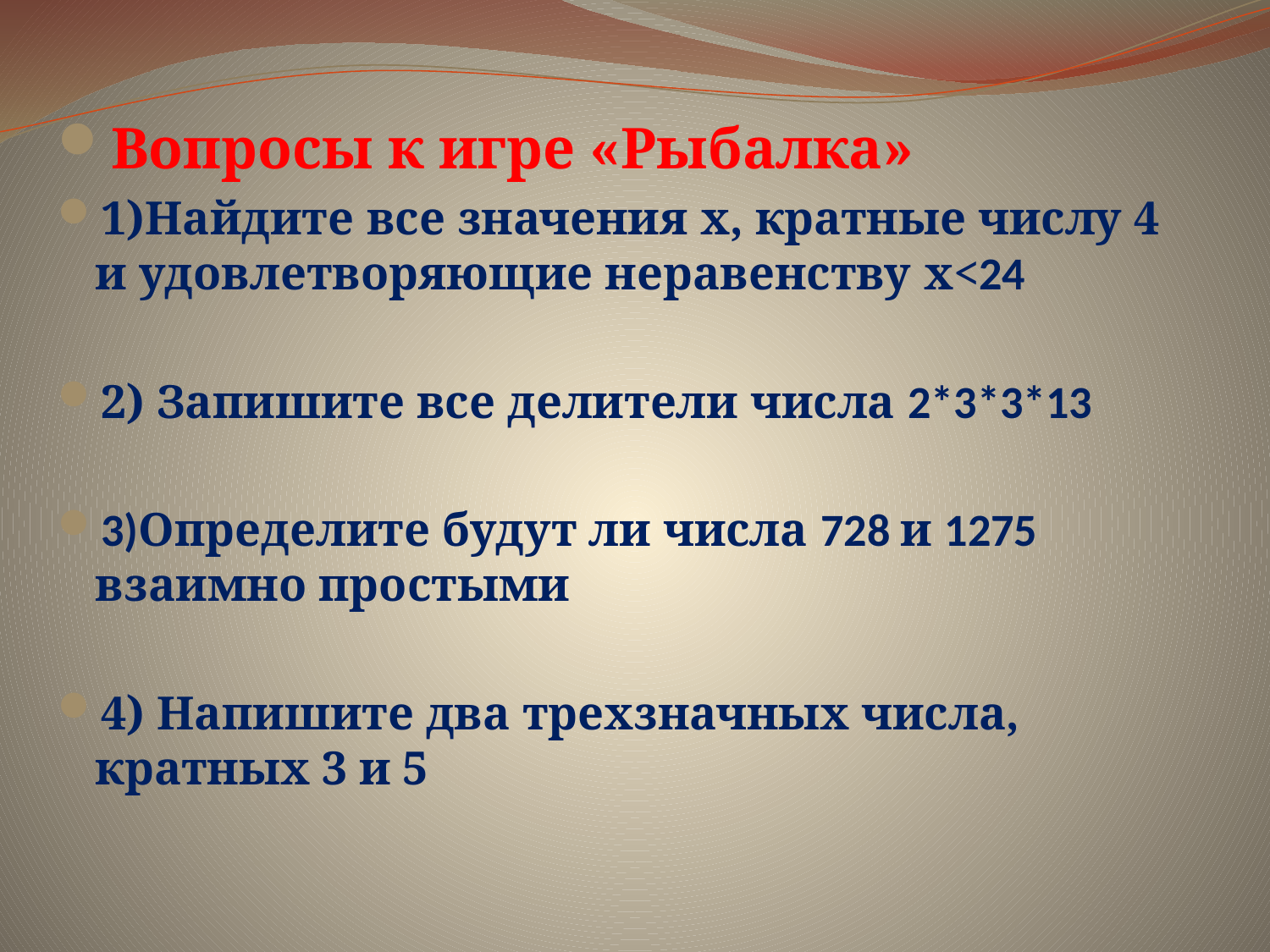

Вопросы к игре «Рыбалка»
1)Найдите все значения x, кратные числу 4 и удовлетворяющие неравенству x<24

2) Запишите все делители числа 2*3*3*13

3)Определите будут ли числа 728 и 1275 взаимно простыми

4) Напишите два трехзначных числа, кратных 3 и 5